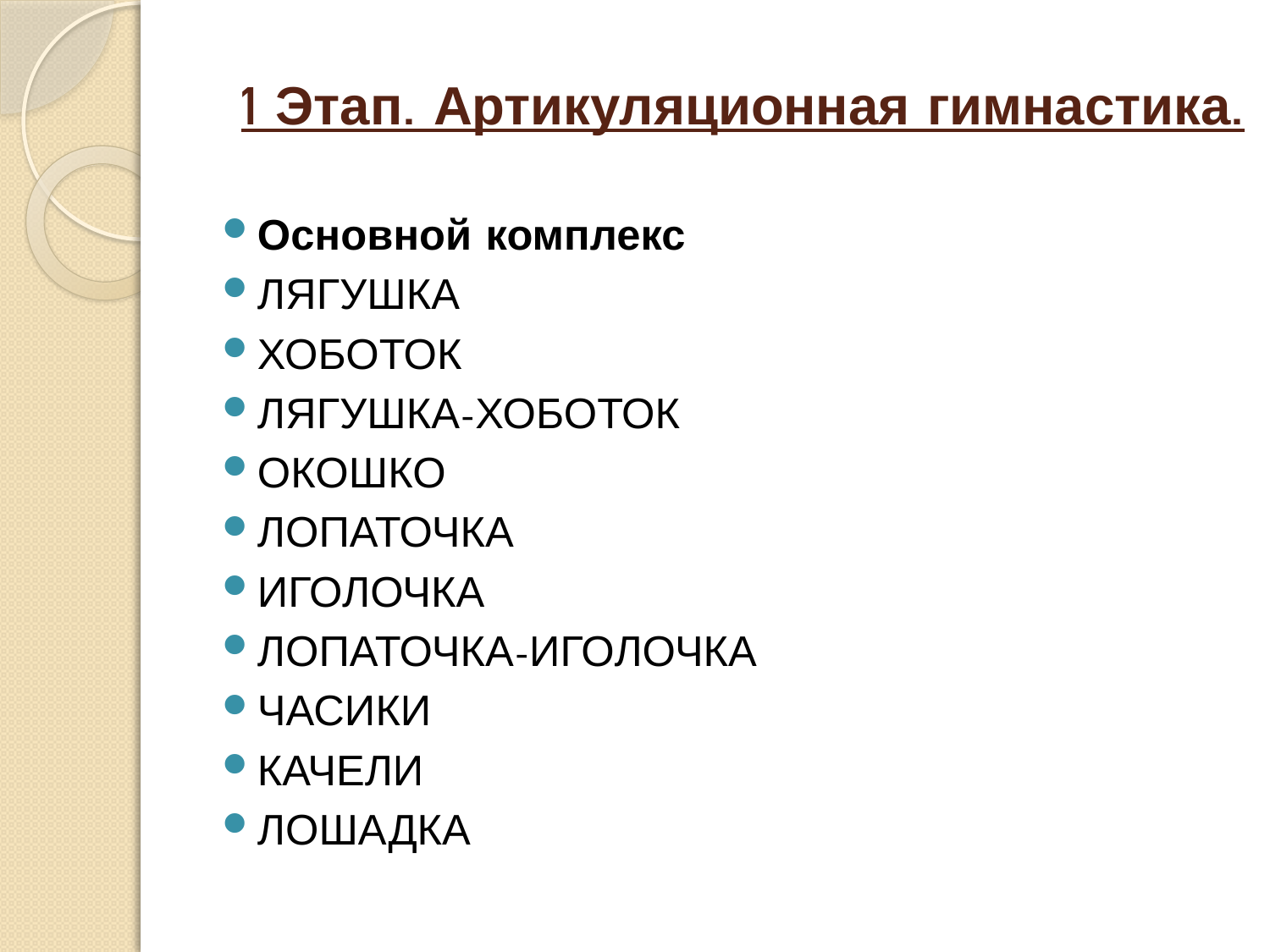

# 1 Этап. Артикуляционная гимнастика.
Основной комплекс
ЛЯГУШКА
ХОБОТОК
ЛЯГУШКА-ХОБОТОК
ОКОШКО
ЛОПАТОЧКА
ИГОЛОЧКА
ЛОПАТОЧКА-ИГОЛОЧКА
ЧАСИКИ
КАЧЕЛИ
ЛОШАДКА